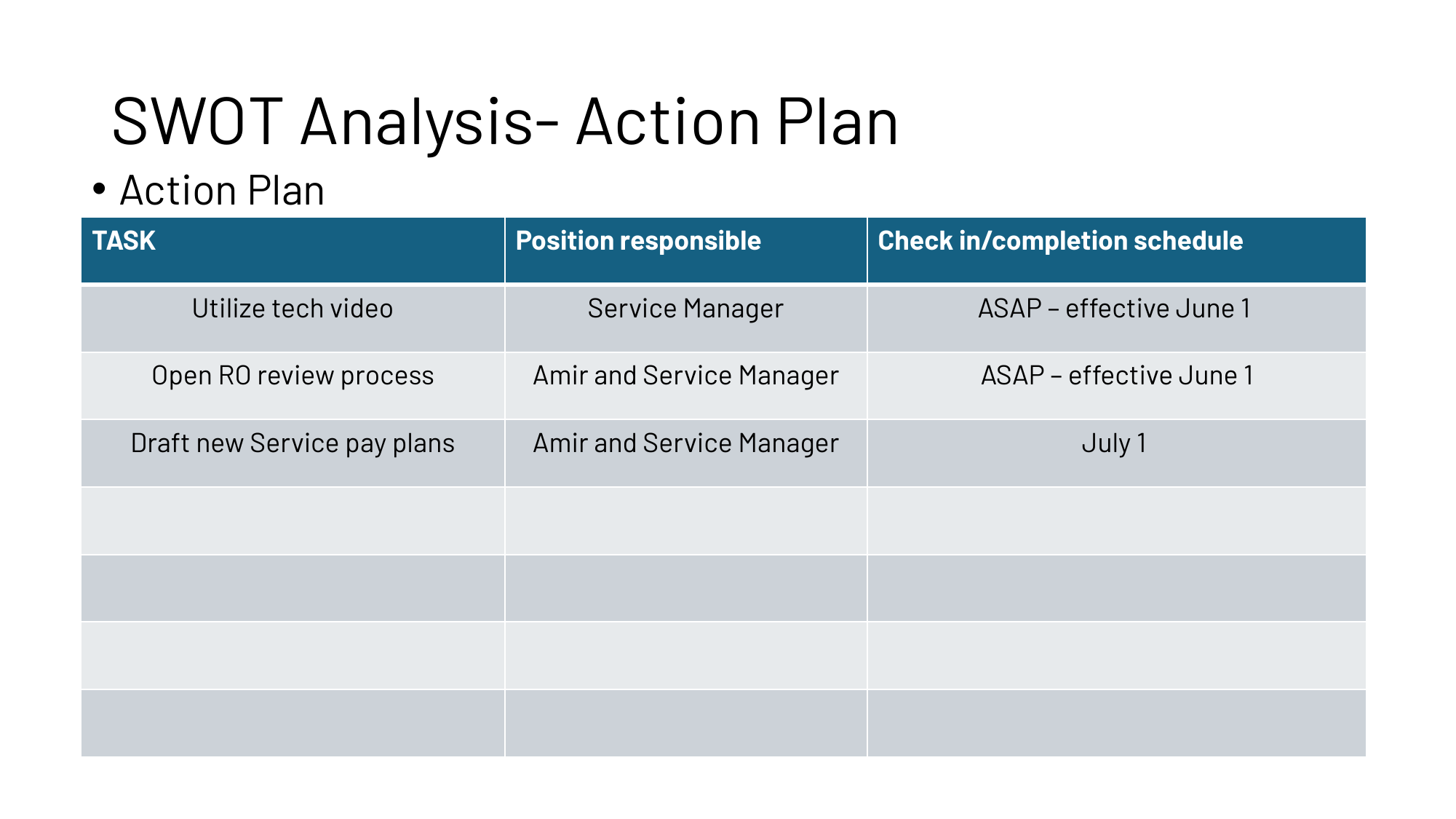

# SWOT Analysis- Action Plan
Action Plan

| TASK | Position responsible | Check in/completion schedule |
| --- | --- | --- |
| Utilize tech video | Service Manager | ASAP – effective June 1 |
| Open RO review process | Amir and Service Manager | ASAP – effective June 1 |
| Draft new Service pay plans | Amir and Service Manager | July 1 |
|  |  |  |
|  |  |  |
|  |  |  |
|  |  |  |